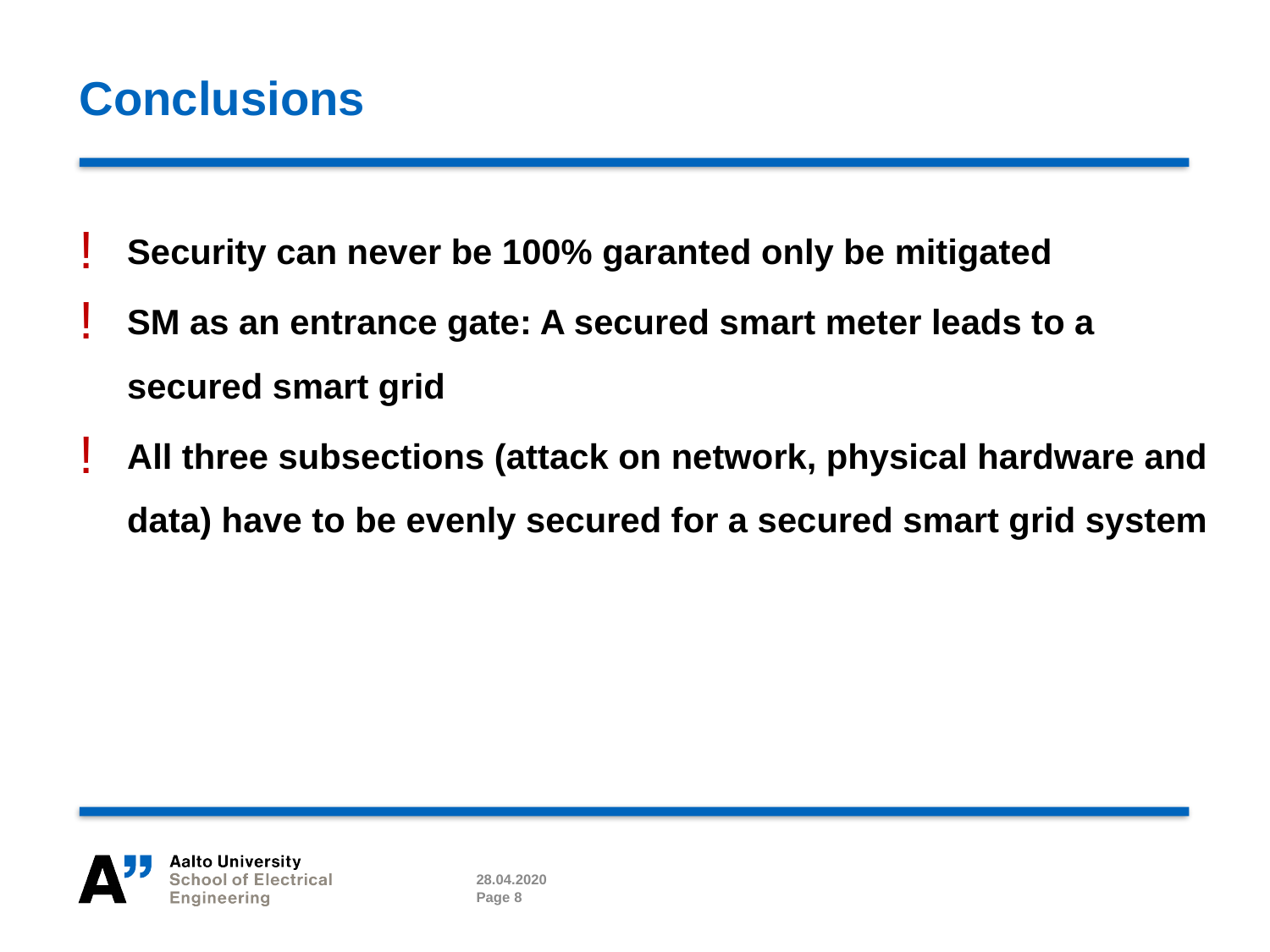

# Conclusions
Security can never be 100% garanted only be mitigated
SM as an entrance gate: A secured smart meter leads to a secured smart grid
All three subsections (attack on network, physical hardware and data) have to be evenly secured for a secured smart grid system

28.04.2020

Page 8